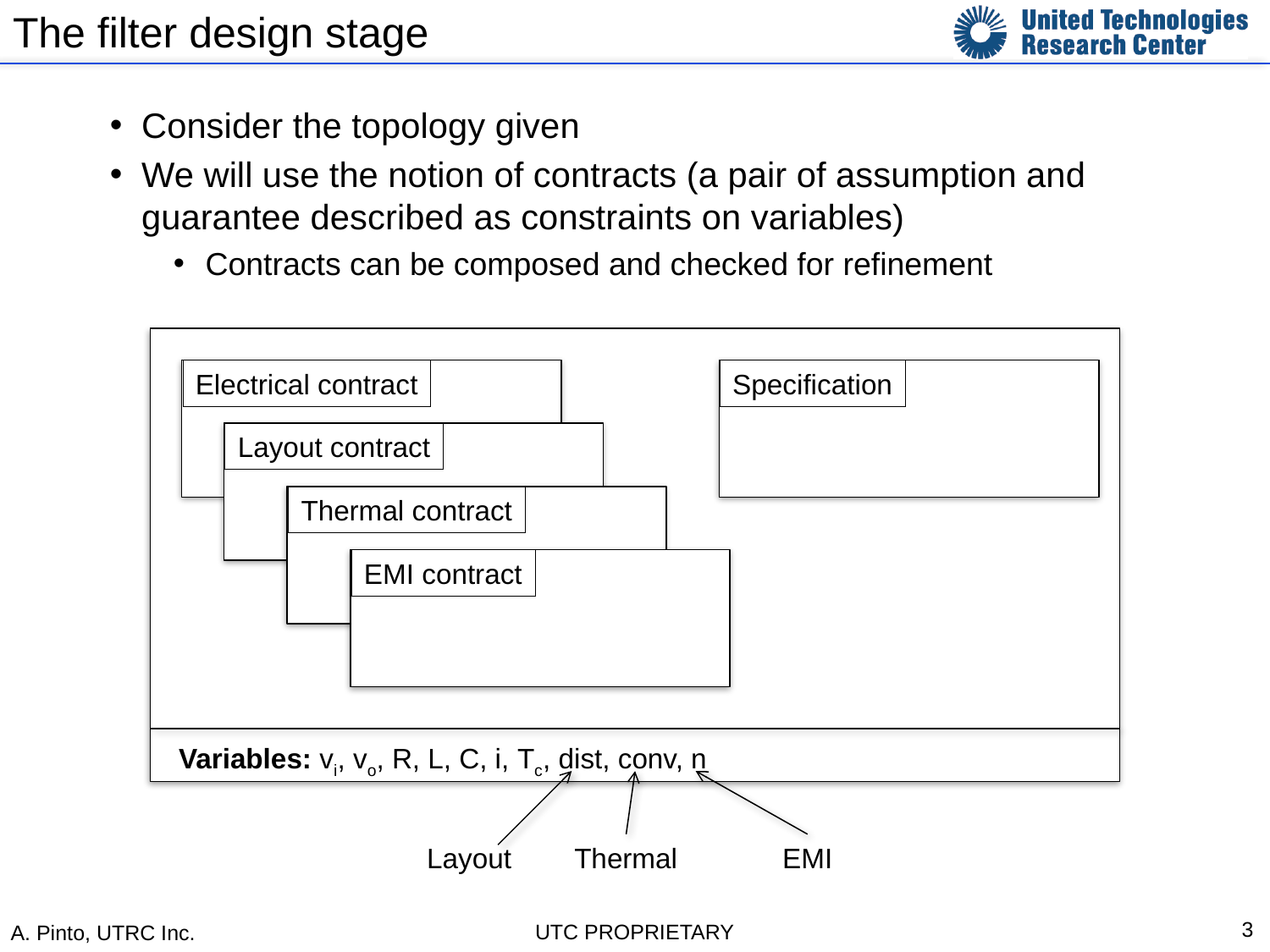

# The filter design stage
Consider the topology given
We will use the notion of contracts (a pair of assumption and guarantee described as constraints on variables)
Contracts can be composed and checked for refinement

Electrical contract

Specification

Layout contract

Thermal contract

EMI contract
Variables: vi, vo, R, L, C, i, Tc, dist, conv, n
Layout
Thermal
EMI
3